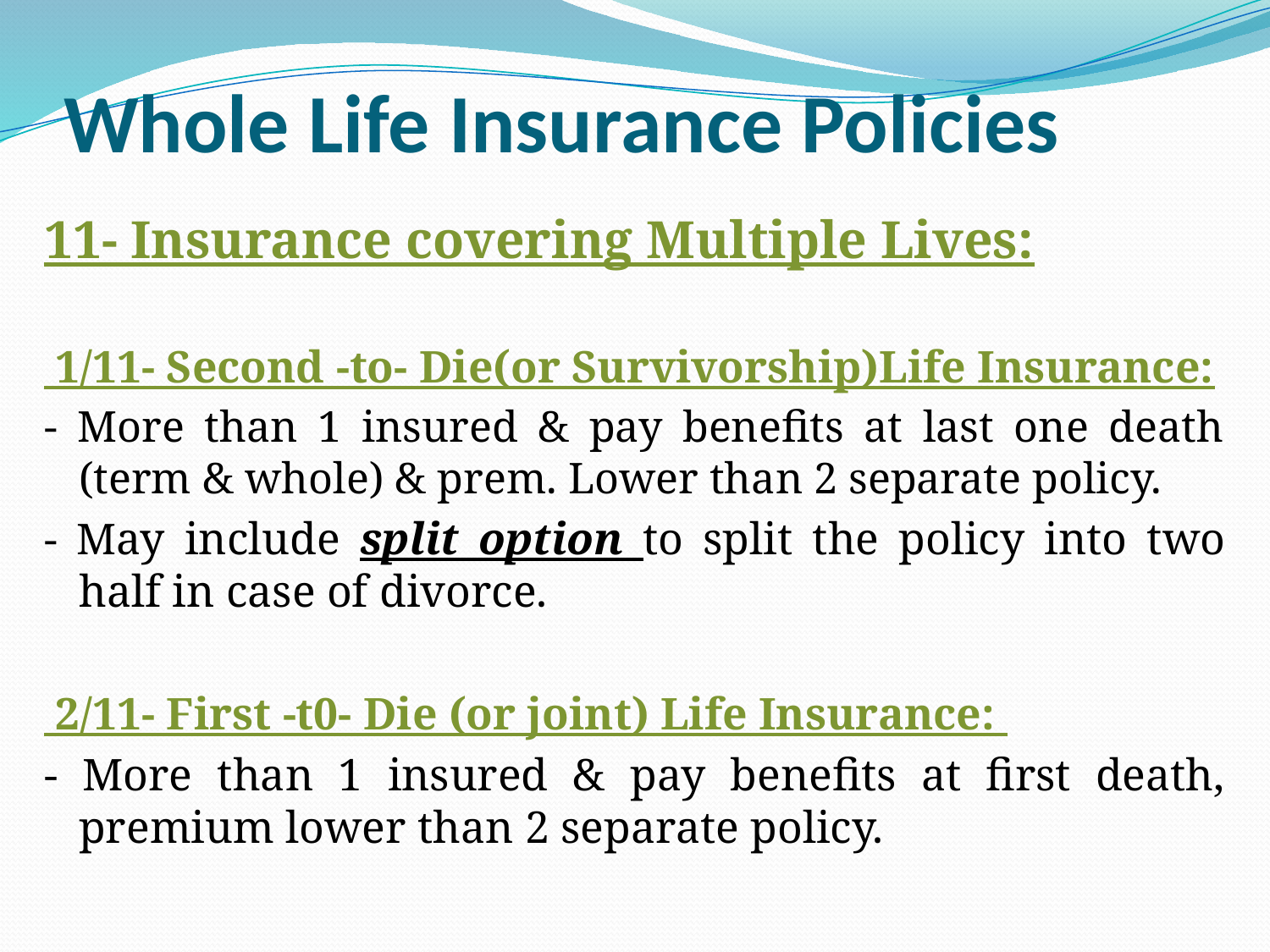

# Whole Life Insurance Policies
11- Insurance covering Multiple Lives:

 1/11- Second -to- Die(or Survivorship)Life Insurance:
- More than 1 insured & pay benefits at last one death (term & whole) & prem. Lower than 2 separate policy.
- May include split option to split the policy into two half in case of divorce.

 2/11- First -t0- Die (or joint) Life Insurance:
- More than 1 insured & pay benefits at first death, premium lower than 2 separate policy.